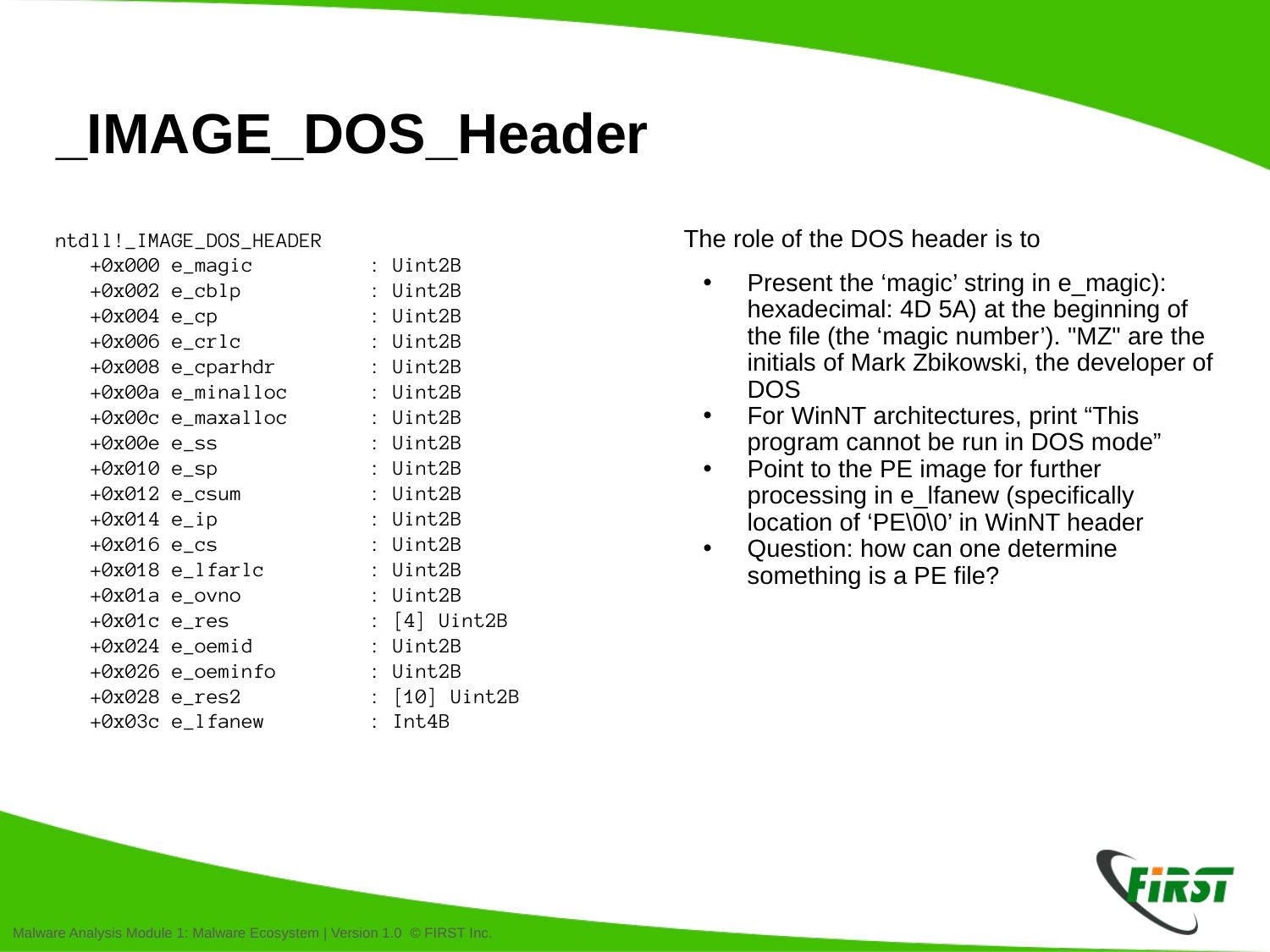

# _IMAGE_DOS_Header
ntdll!_IMAGE_DOS_HEADER
   +0x000 e_magic          : Uint2B
   +0x002 e_cblp           : Uint2B
   +0x004 e_cp             : Uint2B
   +0x006 e_crlc           : Uint2B
   +0x008 e_cparhdr        : Uint2B
   +0x00a e_minalloc       : Uint2B
   +0x00c e_maxalloc       : Uint2B
   +0x00e e_ss             : Uint2B
   +0x010 e_sp             : Uint2B
   +0x012 e_csum           : Uint2B
   +0x014 e_ip             : Uint2B
   +0x016 e_cs             : Uint2B
   +0x018 e_lfarlc         : Uint2B
   +0x01a e_ovno           : Uint2B
   +0x01c e_res            : [4] Uint2B
   +0x024 e_oemid          : Uint2B
   +0x026 e_oeminfo        : Uint2B
   +0x028 e_res2           : [10] Uint2B
   +0x03c e_lfanew         : Int4B
The role of the DOS header is to
Present the ‘magic’ string in e_magic): hexadecimal: 4D 5A) at the beginning of the file (the ‘magic number’). "MZ" are the initials of Mark Zbikowski, the developer of DOS
For WinNT architectures, print “This program cannot be run in DOS mode”
Point to the PE image for further processing in e_lfanew (specifically location of ‘PE\0\0’ in WinNT header
Question: how can one determine something is a PE file?